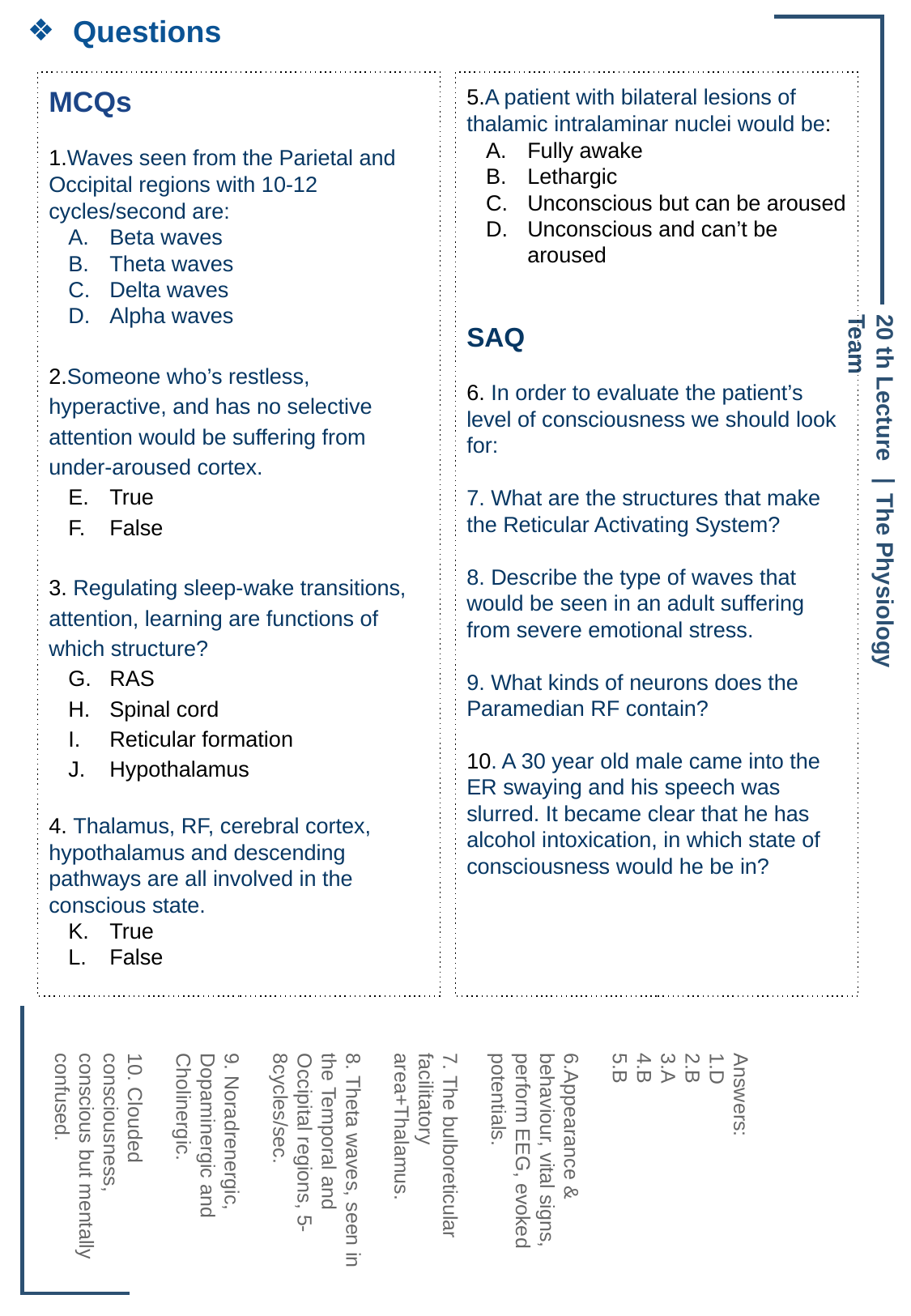

Questions
5.A patient with bilateral lesions of thalamic intralaminar nuclei would be:
Fully awake
Lethargic
Unconscious but can be aroused
Unconscious and can’t be aroused

SAQ

6. In order to evaluate the patient’s level of consciousness we should look for:

7. What are the structures that make the Reticular Activating System?

8. Describe the type of waves that would be seen in an adult suffering from severe emotional stress.

9. What kinds of neurons does the Paramedian RF contain?

10. A 30 year old male came into the ER swaying and his speech was slurred. It became clear that he has alcohol intoxication, in which state of consciousness would he be in?

MCQs

1.Waves seen from the Parietal and Occipital regions with 10-12 cycles/second are:
Beta waves
Theta waves
Delta waves
Alpha waves

2.Someone who’s restless, hyperactive, and has no selective attention would be suffering from under-aroused cortex.
True
False

3. Regulating sleep-wake transitions, attention, learning are functions of which structure?
RAS
Spinal cord
Reticular formation
Hypothalamus

4. Thalamus, RF, cerebral cortex, hypothalamus and descending pathways are all involved in the conscious state.
True
False
20 th Lecture  ∣ The Physiology Team
Answers:
1.D
2.B
3.A
4.B
5.B

6.Appearance & behaviour, vital signs, perform EEG, evoked potentials.

7. The bulboreticular facilitatory area+Thalamus.

8. Theta waves, seen in the Temporal and Occipital regions, 5-8cycles/sec.

9. Noradrenergic, Dopaminergic and Cholinergic.

10. Clouded consciousness, conscious but mentally confused.